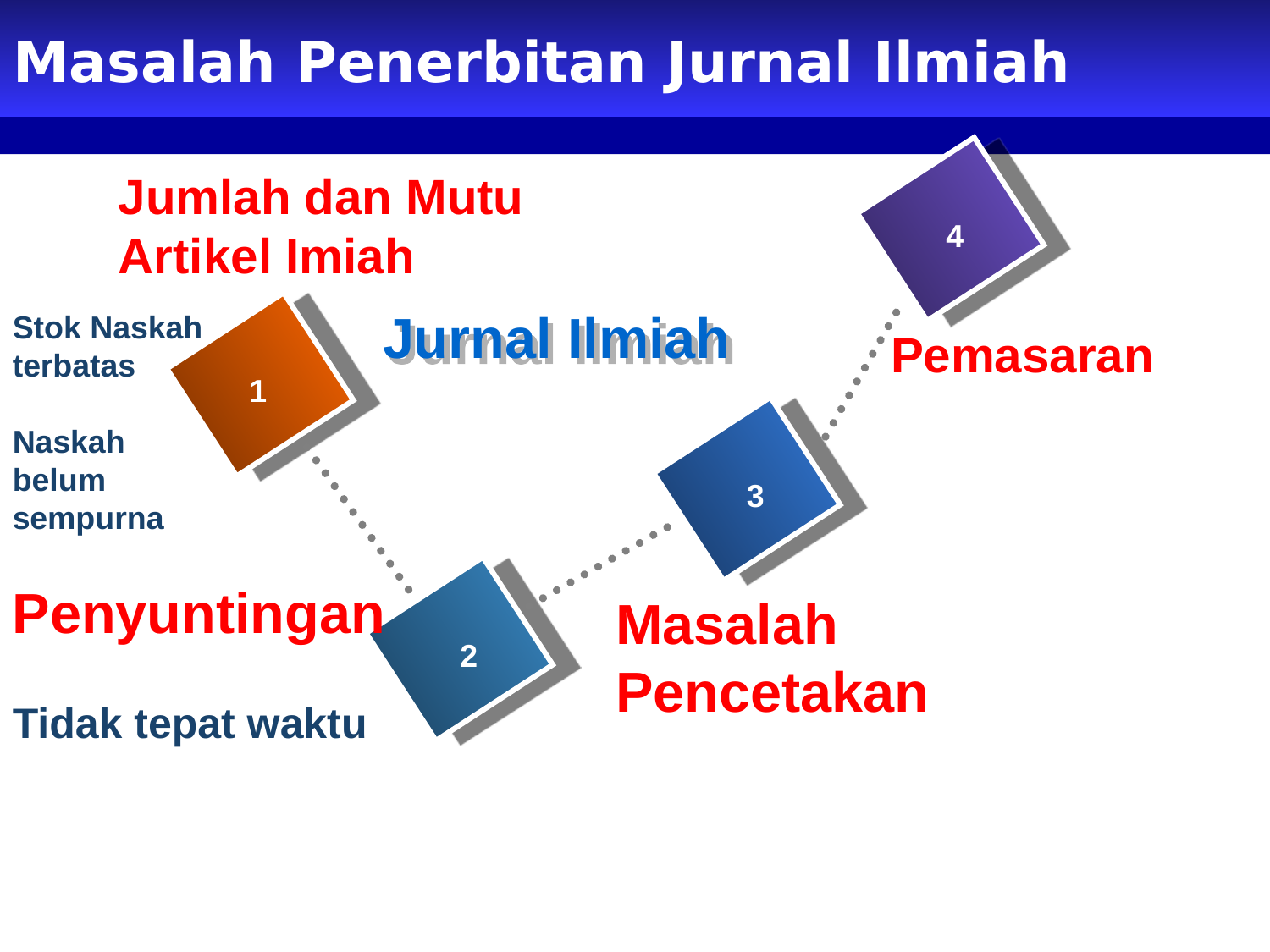

# Masalah Penerbitan Jurnal Ilmiah
Jumlah dan Mutu Artikel Imiah

4
Jurnal Ilmiah
Stok Naskah terbatas

Naskah belum sempurna

Pemasaran

1

3

Penyuntingan

Tidak tepat waktu

Masalah Pencetakan

2